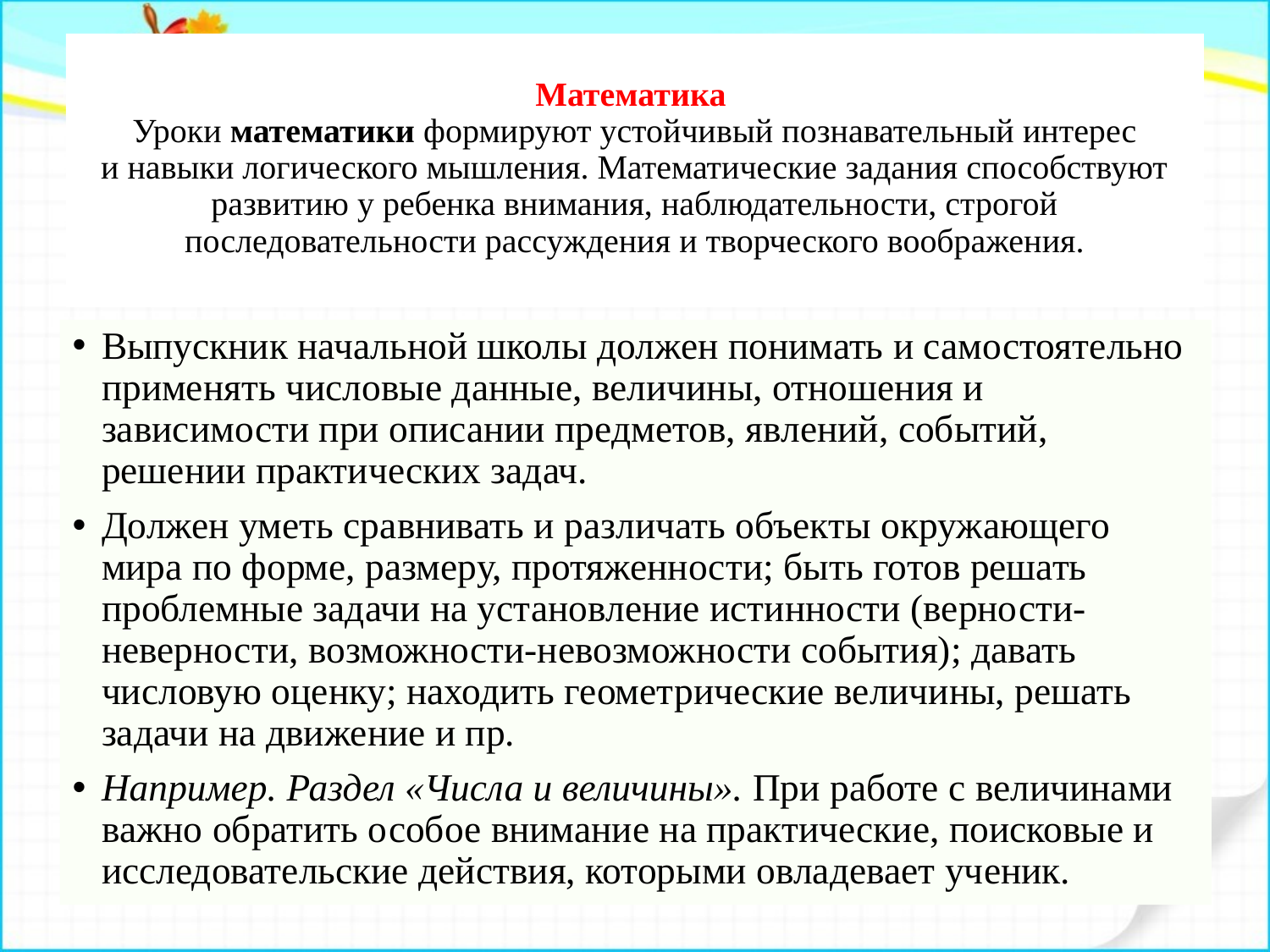

# Математика Уроки математики формируют устойчивый познавательный интерес и навыки логического мышления. Математические задания способствуют развитию у ребенка внимания, наблюдательности, строгой последовательности рассуждения и творческого воображения.
Выпускник начальной школы должен понимать и самостоятельно применять числовые данные, величины, отношения и зависимости при описании предметов, явлений, событий, решении практических задач.
Должен уметь сравнивать и различать объекты окружающего мира по форме, размеру, протяженности; быть готов решать проблемные задачи на установление истинности (верности-неверности, возможности-невозможности события); давать числовую оценку; находить геометрические величины, решать задачи на движение и пр.
Например. Раздел «Числа и величины». При работе с величинами важно обратить особое внимание на практические, поисковые и исследовательские действия, которыми овладевает ученик.